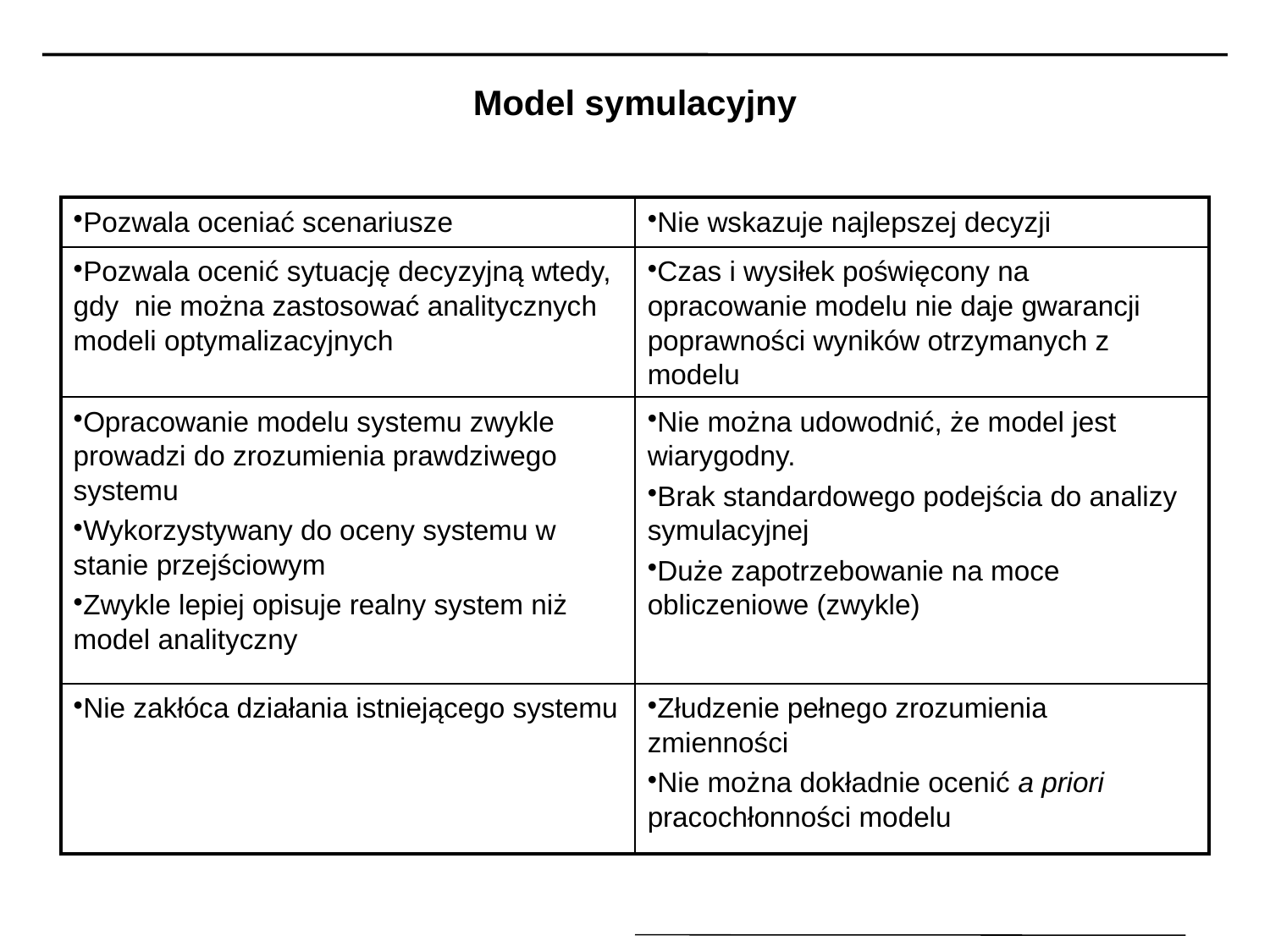

# Model symulacyjny
| Pozwala oceniać scenariusze | Nie wskazuje najlepszej decyzji |
| --- | --- |
| Pozwala ocenić sytuację decyzyjną wtedy, gdy nie można zastosować analitycznych modeli optymalizacyjnych | Czas i wysiłek poświęcony na opracowanie modelu nie daje gwarancji poprawności wyników otrzymanych z modelu |
| Opracowanie modelu systemu zwykle prowadzi do zrozumienia prawdziwego systemu Wykorzystywany do oceny systemu w stanie przejściowym Zwykle lepiej opisuje realny system niż model analityczny | Nie można udowodnić, że model jest wiarygodny. Brak standardowego podejścia do analizy symulacyjnej Duże zapotrzebowanie na moce obliczeniowe (zwykle) |
| Nie zakłóca działania istniejącego systemu | Złudzenie pełnego zrozumienia zmienności Nie można dokładnie ocenić a priori pracochłonności modelu |